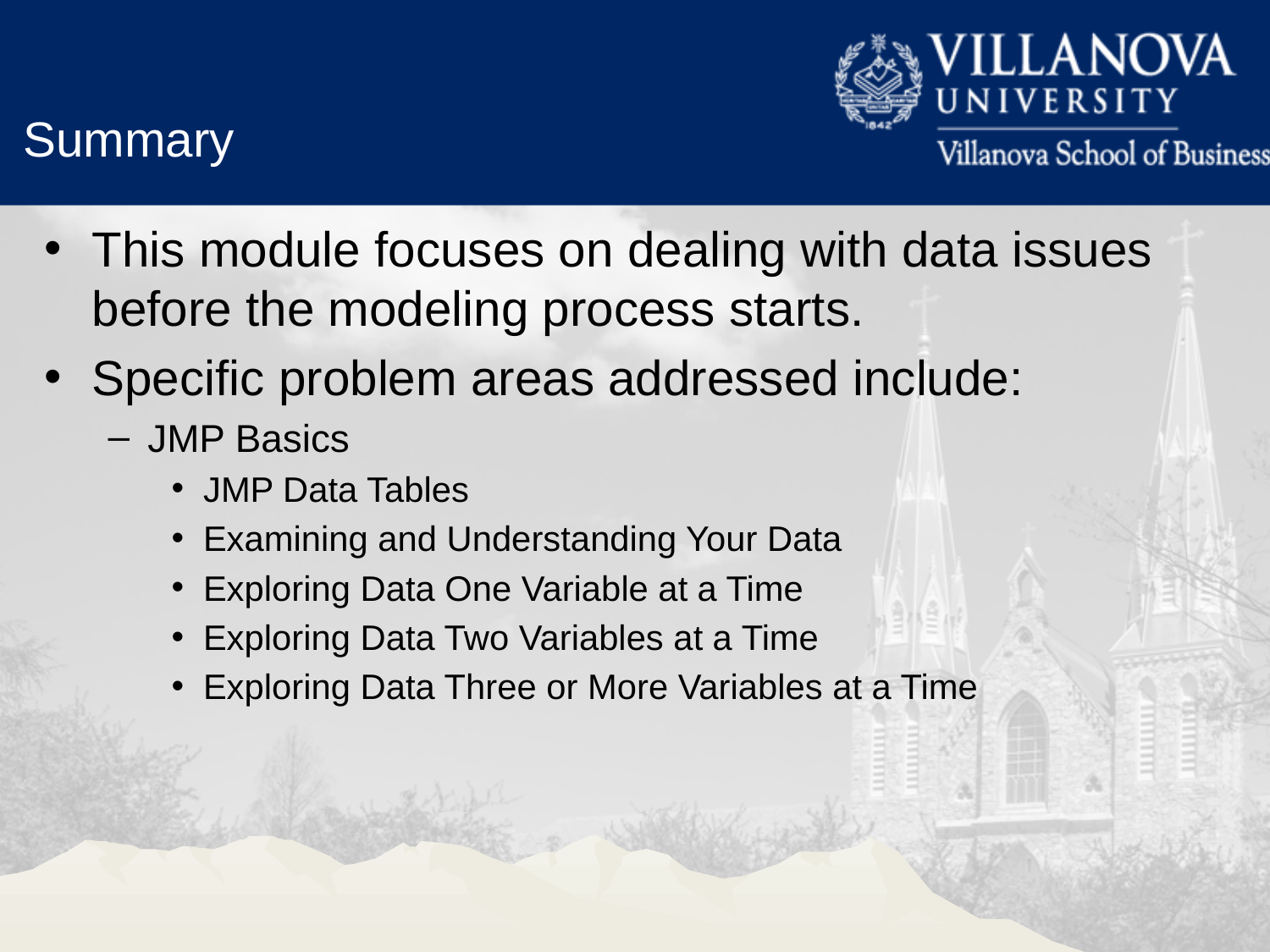

Summary
This module focuses on dealing with data issues before the modeling process starts.
Specific problem areas addressed include:
JMP Basics
JMP Data Tables
Examining and Understanding Your Data
Exploring Data One Variable at a Time
Exploring Data Two Variables at a Time
Exploring Data Three or More Variables at a Time